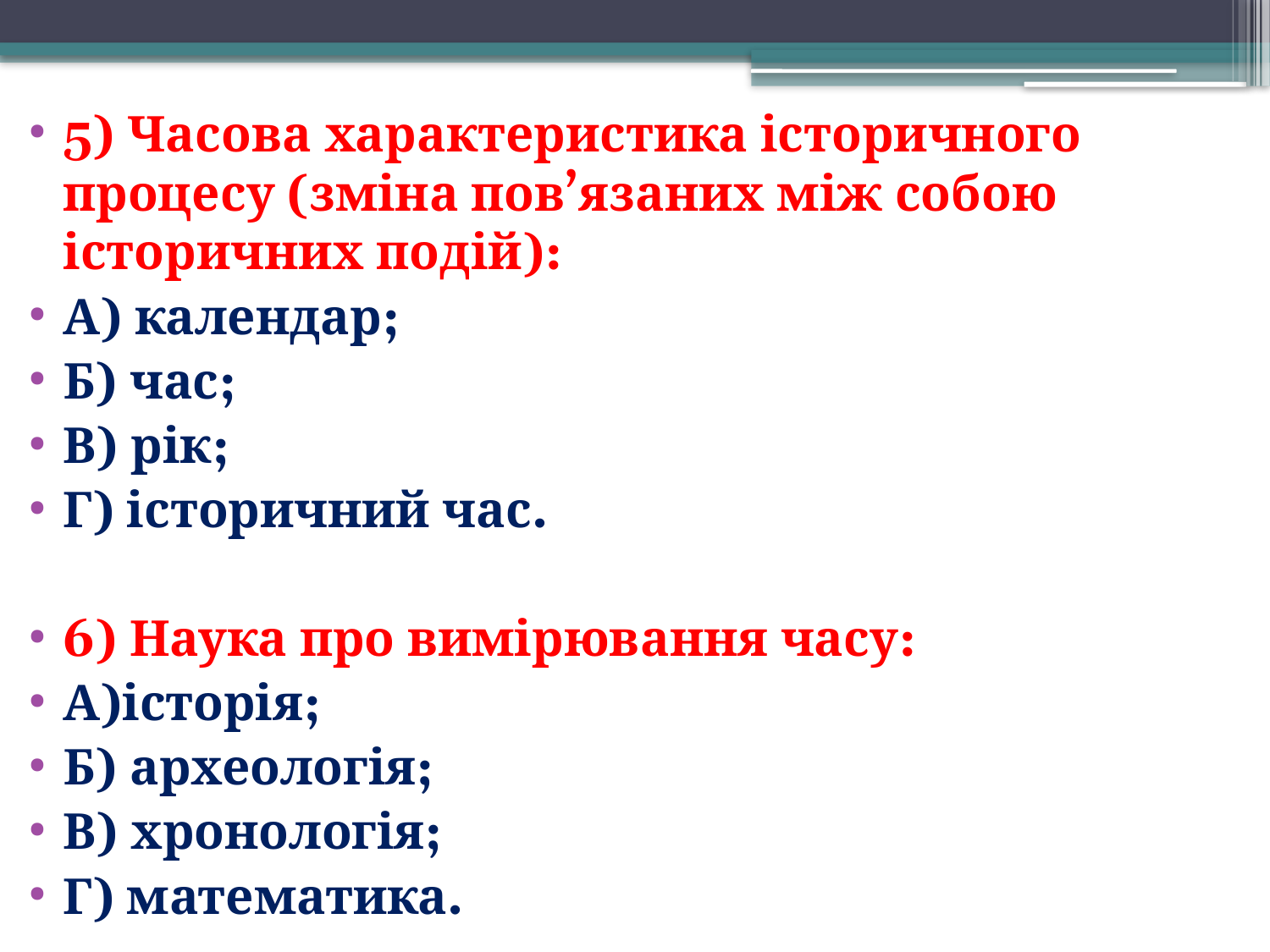

5) Часова характеристика історичного процесу (зміна пов’язаних між собою історичних подій):
А) календар;
Б) час;
В) рік;
Г) історичний час.

6) Наука про вимірювання часу:
А)історія;
Б) археологія;
В) хронологія;
Г) математика.